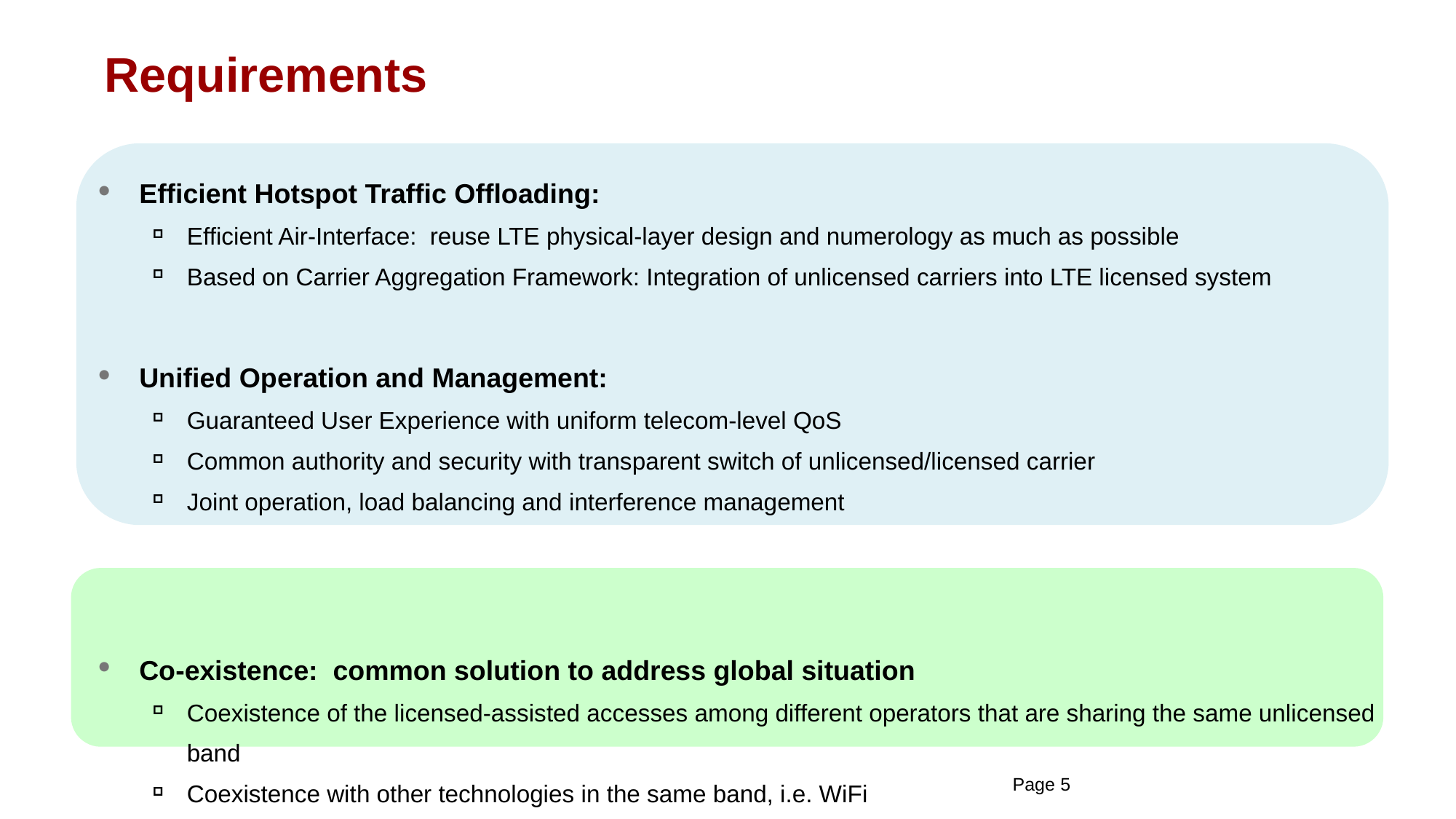

# Requirements

Efficient Hotspot Traffic Offloading:
Efficient Air-Interface:  reuse LTE physical-layer design and numerology as much as possible
Based on Carrier Aggregation Framework: Integration of unlicensed carriers into LTE licensed system

Unified Operation and Management:
Guaranteed User Experience with uniform telecom-level QoS
Common authority and security with transparent switch of unlicensed/licensed carrier
Joint operation, load balancing and interference management

Co-existence:  common solution to address global situation
Coexistence of the licensed-assisted accesses among different operators that are sharing the same unlicensed band
Coexistence with other technologies in the same band, i.e. WiFi